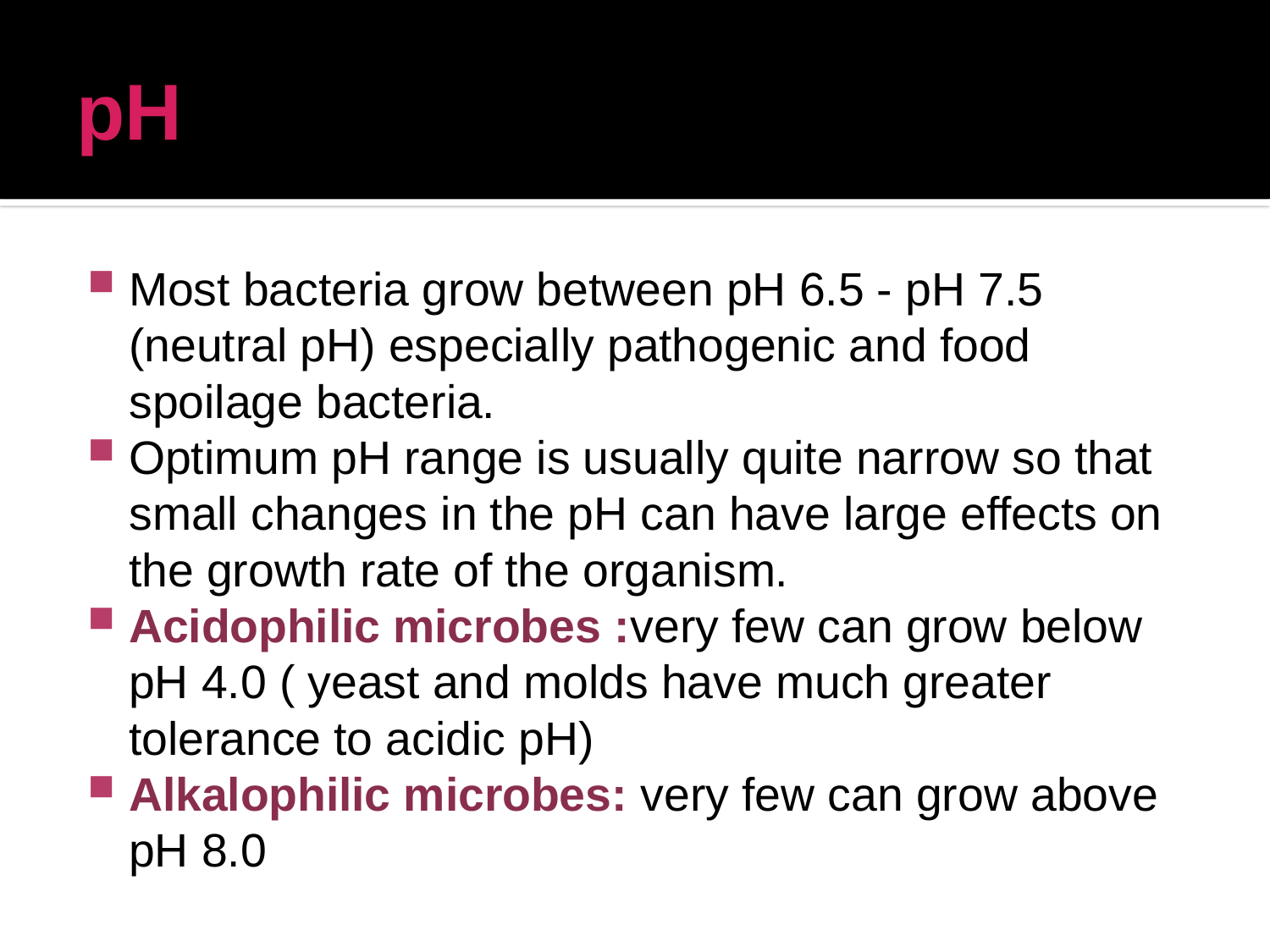

# pH
Most bacteria grow between pH 6.5 - pH 7.5 (neutral pH) especially pathogenic and food spoilage bacteria.
Optimum pH range is usually quite narrow so that small changes in the pH can have large effects on the growth rate of the organism.
Acidophilic microbes :very few can grow below pH 4.0 ( yeast and molds have much greater tolerance to acidic pH)
Alkalophilic microbes: very few can grow above pH 8.0